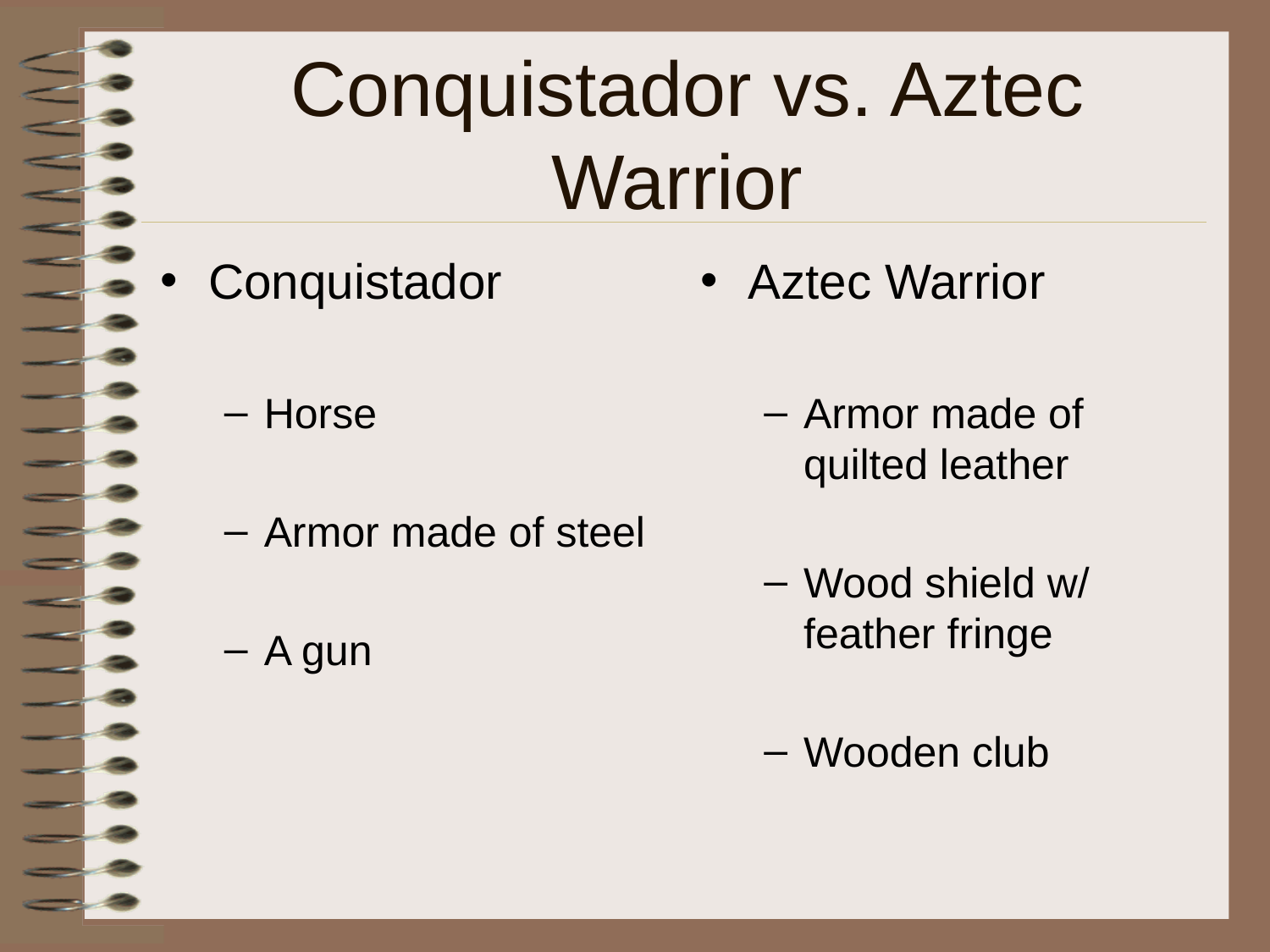

# Conquistador vs. Aztec Warrior
Conquistador

Horse

Armor made of steel

A gun
Aztec Warrior

Armor made of quilted leather

Wood shield w/ feather fringe

Wooden club